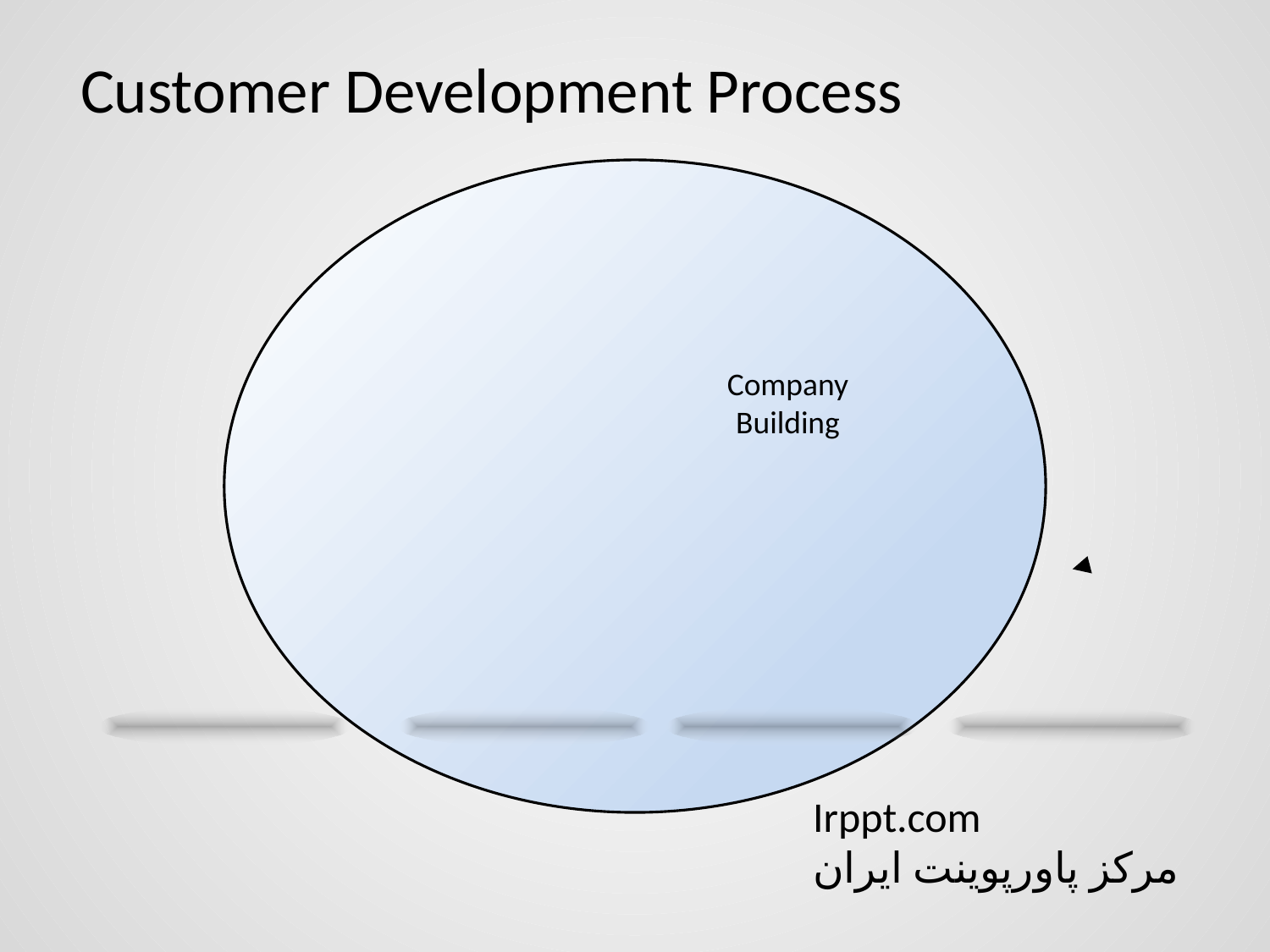

# Customer Development Process

Company Building

Irppt.com
مرکز پاورپوینت ایران